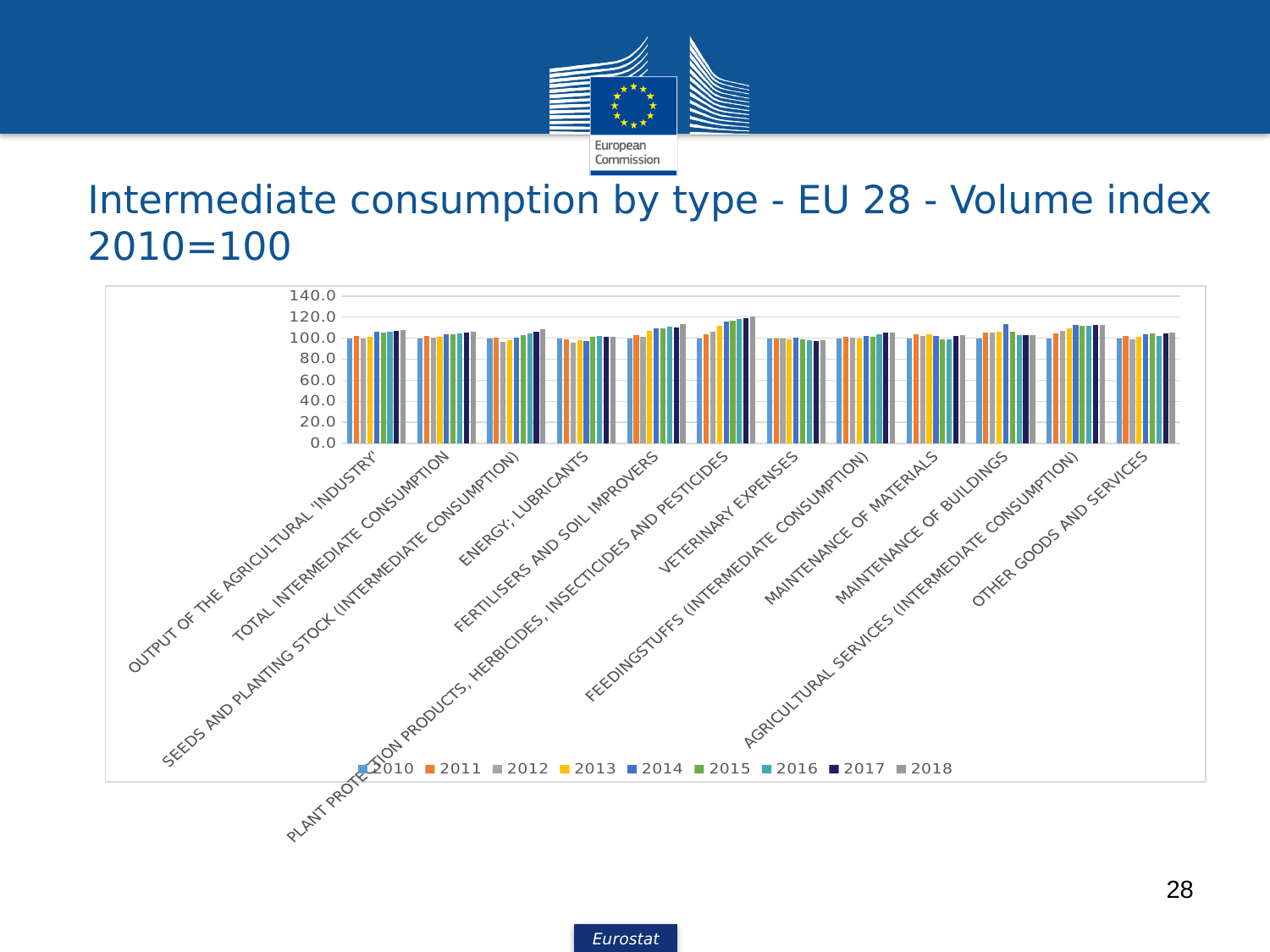

# Intermediate consumption by type - EU 28 - Volume index 2010=100

### Chart

| Category | 2010 | 2011 | 2012 | 2013 | 2014 | 2015 | 2016 | 2017 | 2018 |
|---|---|---|---|---|---|---|---|---|---|
| OUTPUT OF THE AGRICULTURAL 'INDUSTRY' | 100.0 | 102.4 | 99.4 | 101.6 | 106.3 | 105.5 | 106.1 | 107.1 | 107.8 |
| TOTAL INTERMEDIATE CONSUMPTION | 100.0 | 101.8 | 100.4 | 101.7 | 103.5 | 103.5 | 104.2 | 105.5 | 106.2 |
| SEEDS AND PLANTING STOCK (INTERMEDIATE CONSUMPTION) | 100.0 | 100.1 | 96.7 | 98.1 | 100.6 | 102.7 | 104.3 | 105.8 | 108.8 |
| ENERGY; LUBRICANTS | 100.0 | 99.1 | 95.7 | 98.3 | 97.3 | 101.4 | 102.1 | 101.1 | 101.4 |
| FERTILISERS AND SOIL IMPROVERS | 100.0 | 102.8 | 100.9 | 106.7 | 109.5 | 108.9 | 111.2 | 110.0 | 113.4 |
| PLANT PROTECTION PRODUCTS, HERBICIDES, INSECTICIDES AND PESTICIDES | 100.0 | 103.3 | 106.3 | 111.5 | 116.0 | 116.9 | 117.8 | 119.3 | 120.4 |
| VETERINARY EXPENSES | 100.0 | 99.7 | 99.3 | 98.5 | 100.1 | 99.0 | 97.7 | 97.1 | 97.9 |
| FEEDINGSTUFFS (INTERMEDIATE CONSUMPTION) | 100.0 | 101.7 | 100.7 | 99.8 | 101.9 | 101.0 | 103.5 | 105.5 | 105.7 |
| MAINTENANCE OF MATERIALS | 100.0 | 104.0 | 102.1 | 103.4 | 101.9 | 99.1 | 98.6 | 102.2 | 102.5 |
| MAINTENANCE OF BUILDINGS | 100.0 | 104.9 | 105.5 | 105.9 | 113.1 | 106.2 | 103.1 | 103.1 | 103.1 |
| AGRICULTURAL SERVICES (INTERMEDIATE CONSUMPTION) | 100.0 | 104.4 | 106.8 | 109.6 | 112.5 | 111.9 | 112.0 | 112.5 | 112.2 |
| OTHER GOODS AND SERVICES | 100.0 | 102.0 | 99.0 | 101.2 | 103.3 | 104.3 | 102.2 | 104.4 | 105.0 |
28